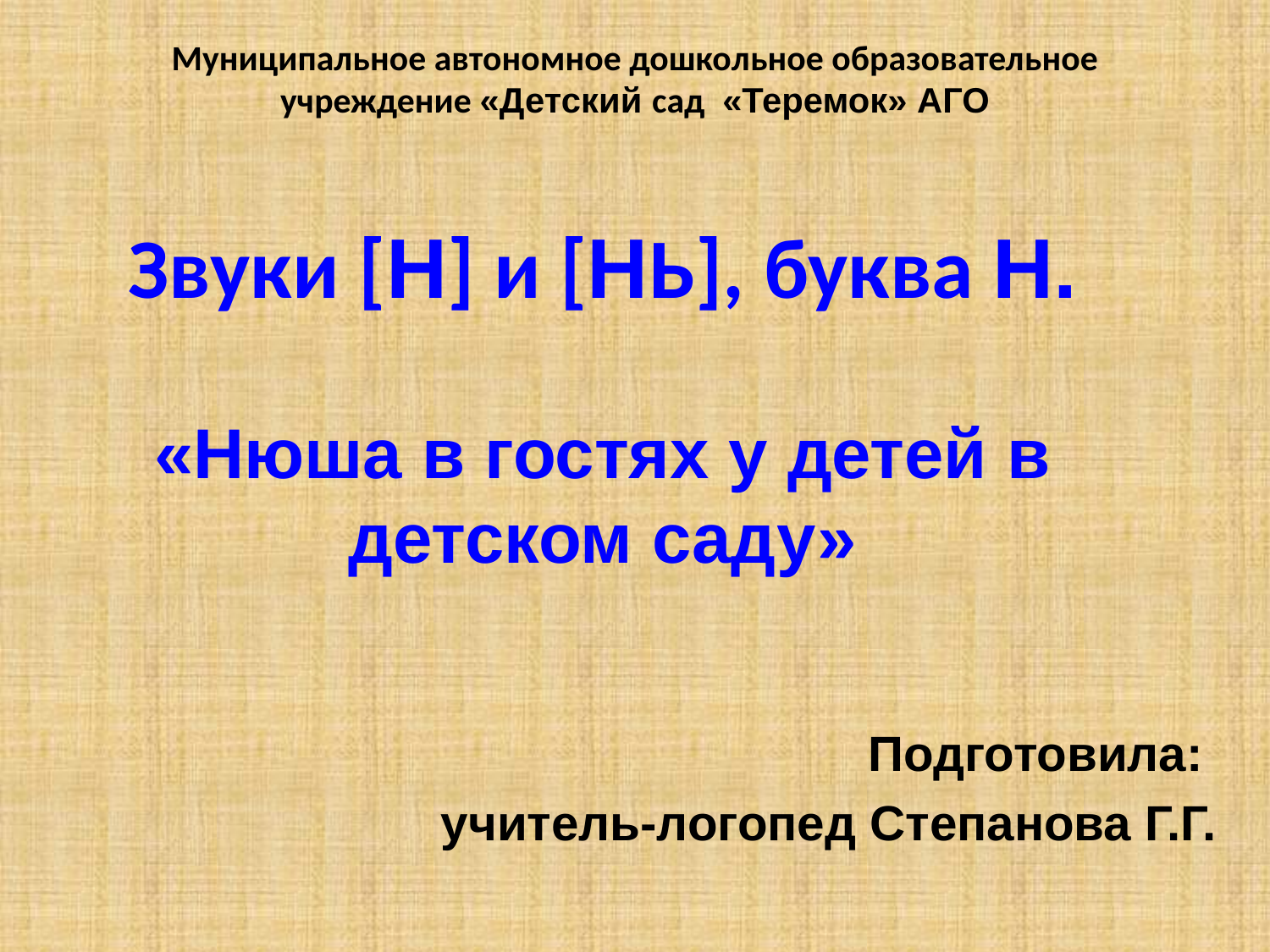

Муниципальное автономное дошкольное образовательное
учреждение «Детский сад  «Теремок» АГО
Звуки [Н] и [НЬ], буква Н.

«Нюша в гостях у детей в детском саду»
Подготовила:
учитель-логопед Степанова Г.Г.